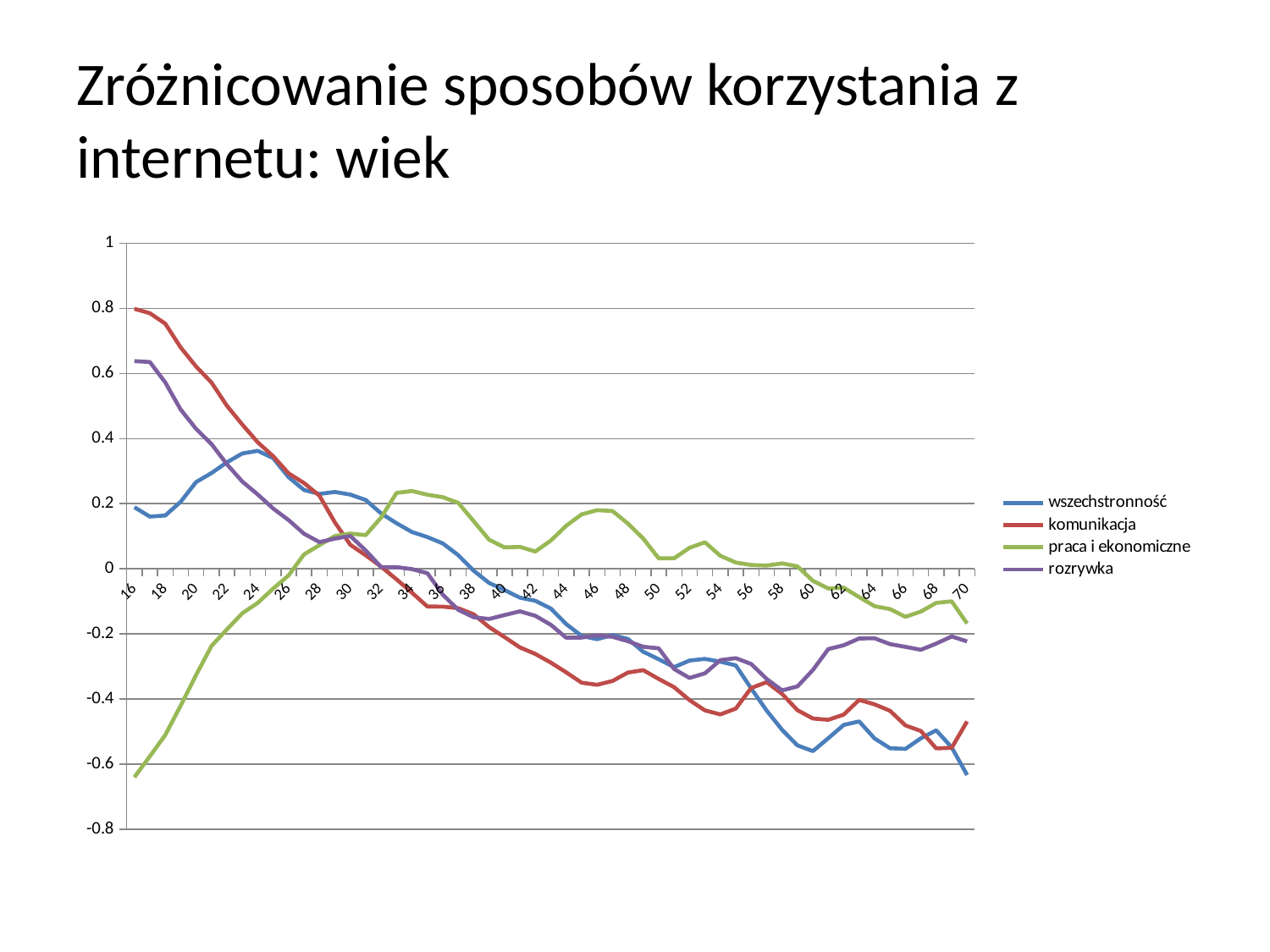

# Zróżnicowanie sposobów korzystania z internetu: wiek

### Chart

| Category | wszechstronność | komunikacja | praca i ekonomiczne | rozrywka |
|---|---|---|---|---|
| 16 | 0.18910248888888903 | 0.7987293888888893 | -0.6403846666666667 | 0.6378856222222228 |
| 17 | 0.16036376666666666 | 0.7851648750000001 | -0.5765302916666666 | 0.6351819416666665 |
| 18 | 0.1635886230769232 | 0.7530673230769226 | -0.5108628846153845 | 0.5724863692307685 |
| 19 | 0.2058018769230768 | 0.6799490307692315 | -0.42072400000000026 | 0.4891596384615382 |
| 20 | 0.2662444923076923 | 0.6214525307692306 | -0.3267397846153846 | 0.4299701923076928 |
| 21 | 0.2940008461538465 | 0.5721309923076926 | -0.2372189692307692 | 0.3830789307692313 |
| 22 | 0.32689340769230796 | 0.5008558846153851 | -0.18638950769230783 | 0.32123270000000026 |
| 23 | 0.3542336615384615 | 0.44275982307692285 | -0.13670046153846174 | 0.2678676153846159 |
| 24 | 0.362288830769231 | 0.3885039461538465 | -0.10492286923076924 | 0.22821161538461535 |
| 25 | 0.339843615384616 | 0.3455650076923078 | -0.06097855384615384 | 0.18510629230769246 |
| 26 | 0.281308630769231 | 0.2929516769230771 | -0.0205326923076923 | 0.14957306923076918 |
| 27 | 0.24205892307692328 | 0.2634077307692308 | 0.043929515384615356 | 0.10745628461538462 |
| 28 | 0.2298165461538462 | 0.22452176153846154 | 0.07257768461538468 | 0.08166457692307706 |
| 29 | 0.23605175384615384 | 0.14273442307692327 | 0.10051256153846154 | 0.0925254538461539 |
| 30 | 0.22787693076923088 | 0.07361043076923082 | 0.10814670000000012 | 0.10073150769230765 |
| 31 | 0.2113228307692309 | 0.04142347692307695 | 0.10331913846153849 | 0.055997092307692314 |
| 32 | 0.16992793076923096 | 0.006231161538461546 | 0.15753228461538482 | 0.005119307692307699 |
| 33 | 0.1398835769230768 | -0.03260608461538462 | 0.23293003076923097 | 0.004845192307692308 |
| 34 | 0.11295632307692309 | -0.07380944615384621 | 0.2388768923076924 | -0.0010999923076923058 |
| 35 | 0.09720761538461538 | -0.11617023076923089 | 0.2273752923076924 | -0.01376984615384615 |
| 36 | 0.07780987692307692 | -0.11641048461538457 | 0.21989522307692327 | -0.07978120769230773 |
| 37 | 0.041650830769230776 | -0.12121421538461548 | 0.20260500769230771 | -0.12625928461538471 |
| 38 | -0.006013384615384622 | -0.1400286846153847 | 0.1463578538461539 | -0.14905900000000014 |
| 39 | -0.043761869230769225 | -0.17931993846153857 | 0.08916587692307706 | -0.1544321384615387 |
| 40 | -0.0655421923076923 | -0.2098773846153847 | 0.06568191538461537 | -0.14238032307692322 |
| 41 | -0.08901526923076925 | -0.24168201538461537 | 0.0670390307692308 | -0.13087596153846154 |
| 42 | -0.09847965384615381 | -0.26186954615384633 | 0.05289365384615394 | -0.14467821538461537 |
| 43 | -0.12217850000000002 | -0.28840109230769256 | 0.08654285384615384 | -0.1721294076923078 |
| 44 | -0.16999902307692327 | -0.3183841461538467 | 0.13207006153846154 | -0.21188536153846174 |
| 45 | -0.2063587 | -0.3500829230769234 | 0.1671369923076924 | -0.2115161615384618 |
| 46 | -0.2163399153846154 | -0.3565507307692309 | 0.17991914615384638 | -0.20501356923076922 |
| 47 | -0.203907030769231 | -0.3449606538461538 | 0.17746679230769247 | -0.2090339 |
| 48 | -0.2157197461538463 | -0.3189723461538467 | 0.138964253846154 | -0.22271064615384614 |
| 49 | -0.255159538461538 | -0.31157346153846194 | 0.09258875384615381 | -0.23976207692307688 |
| 50 | -0.2779997769230769 | -0.33862600769230805 | 0.03185748461538462 | -0.24442884615384627 |
| 51 | -0.30239021538461586 | -0.36387638461538496 | 0.03201453076923079 | -0.30809915384615383 |
| 52 | -0.282177376923077 | -0.4036090615384617 | 0.06416043076923081 | -0.33559135384615385 |
| 53 | -0.2769989846153846 | -0.4351509461538465 | 0.08130169230769241 | -0.3213717230769234 |
| 54 | -0.28558590769230796 | -0.44762702307692304 | 0.039644315384615415 | -0.28079733076923075 |
| 55 | -0.29698063076923104 | -0.42958709230769265 | 0.018870307692307707 | -0.2747511615384615 |
| 56 | -0.36799856153846194 | -0.3663796384615384 | 0.011472638461538467 | -0.2927496461538463 |
| 57 | -0.4357373076923077 | -0.3483623846153848 | 0.009698330769230762 | -0.3384345384615384 |
| 58 | -0.49473636923076947 | -0.3845310076923078 | 0.016329153846153854 | -0.3737273461538464 |
| 59 | -0.5427807538461539 | -0.43449736153846186 | 0.007212507692307693 | -0.3616763153846159 |
| 60 | -0.5602687846153845 | -0.4601286692307697 | -0.037179392307692335 | -0.31117906923076966 |
| 61 | -0.5207391384615386 | -0.46412851538461586 | -0.0608559461538462 | -0.24672330000000012 |
| 62 | -0.47983646153846193 | -0.44809296153846184 | -0.05832462307692312 | -0.23518366923076917 |
| 63 | -0.46902486923076986 | -0.4029555307692308 | -0.08717242307692309 | -0.21430433846153857 |
| 64 | -0.5214464692307688 | -0.41675852307692307 | -0.11510036153846151 | -0.213752430769231 |
| 65 | -0.5514350538461539 | -0.43636286153846215 | -0.12410151538461545 | -0.23161433076923096 |
| 66 | -0.5534925076923075 | -0.4814373846153846 | -0.14779893846153863 | -0.24004946153846185 |
| 67 | -0.5209292461538468 | -0.49846203846153825 | -0.13167687692307672 | -0.24911619230769247 |
| 68 | -0.49645845384615406 | -0.5519720692307688 | -0.10494513846153856 | -0.22992527692307688 |
| 69 | -0.5489022538461539 | -0.5501143538461536 | -0.10019853076923088 | -0.20814846923076924 |
| 70 | -0.6336699000000005 | -0.46905813846153827 | -0.16812919999999998 | -0.22326229230769248 |